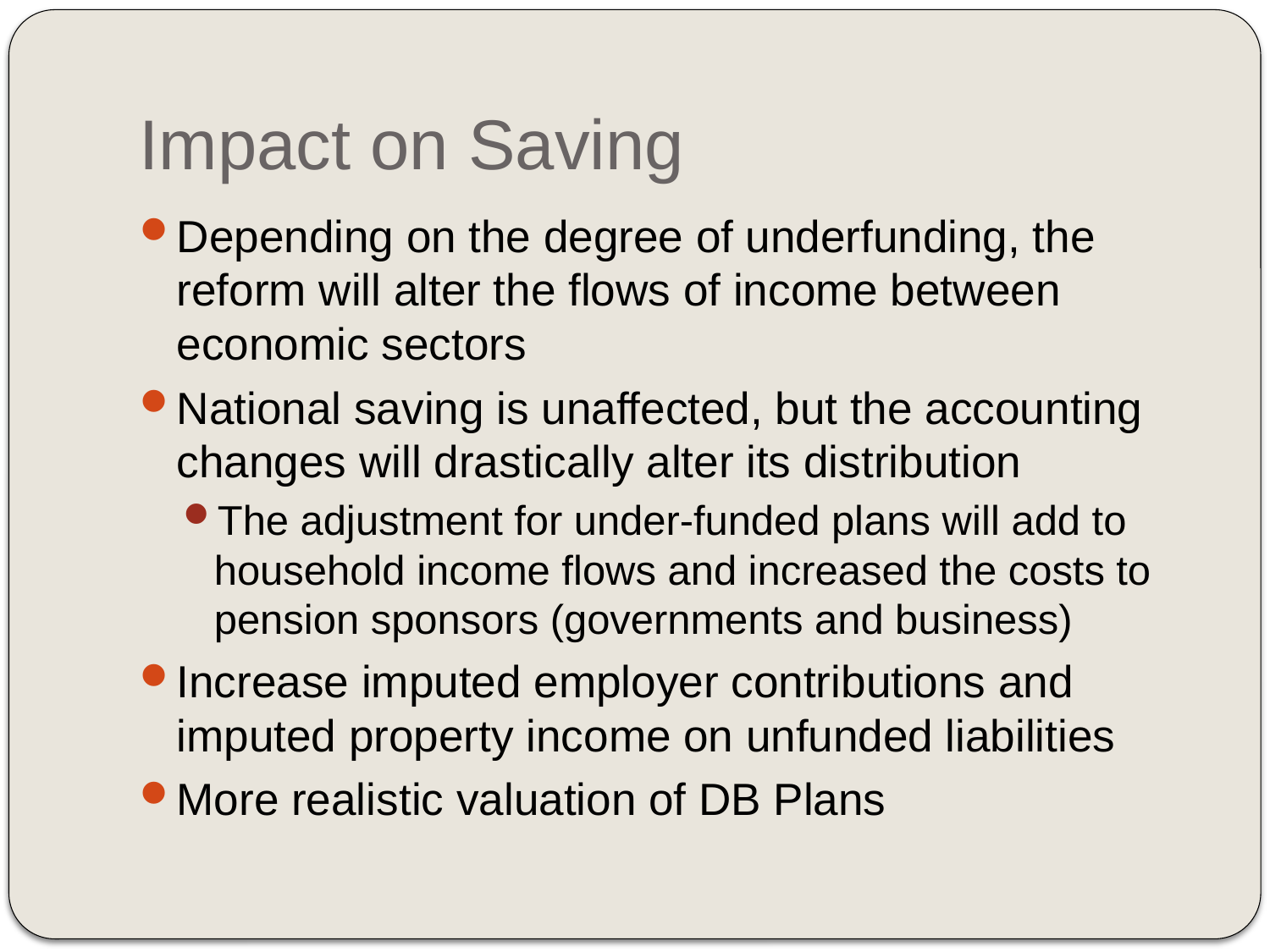

# Impact on Saving
Depending on the degree of underfunding, the reform will alter the flows of income between economic sectors
National saving is unaffected, but the accounting changes will drastically alter its distribution
The adjustment for under-funded plans will add to household income flows and increased the costs to pension sponsors (governments and business)
Increase imputed employer contributions and imputed property income on unfunded liabilities
More realistic valuation of DB Plans